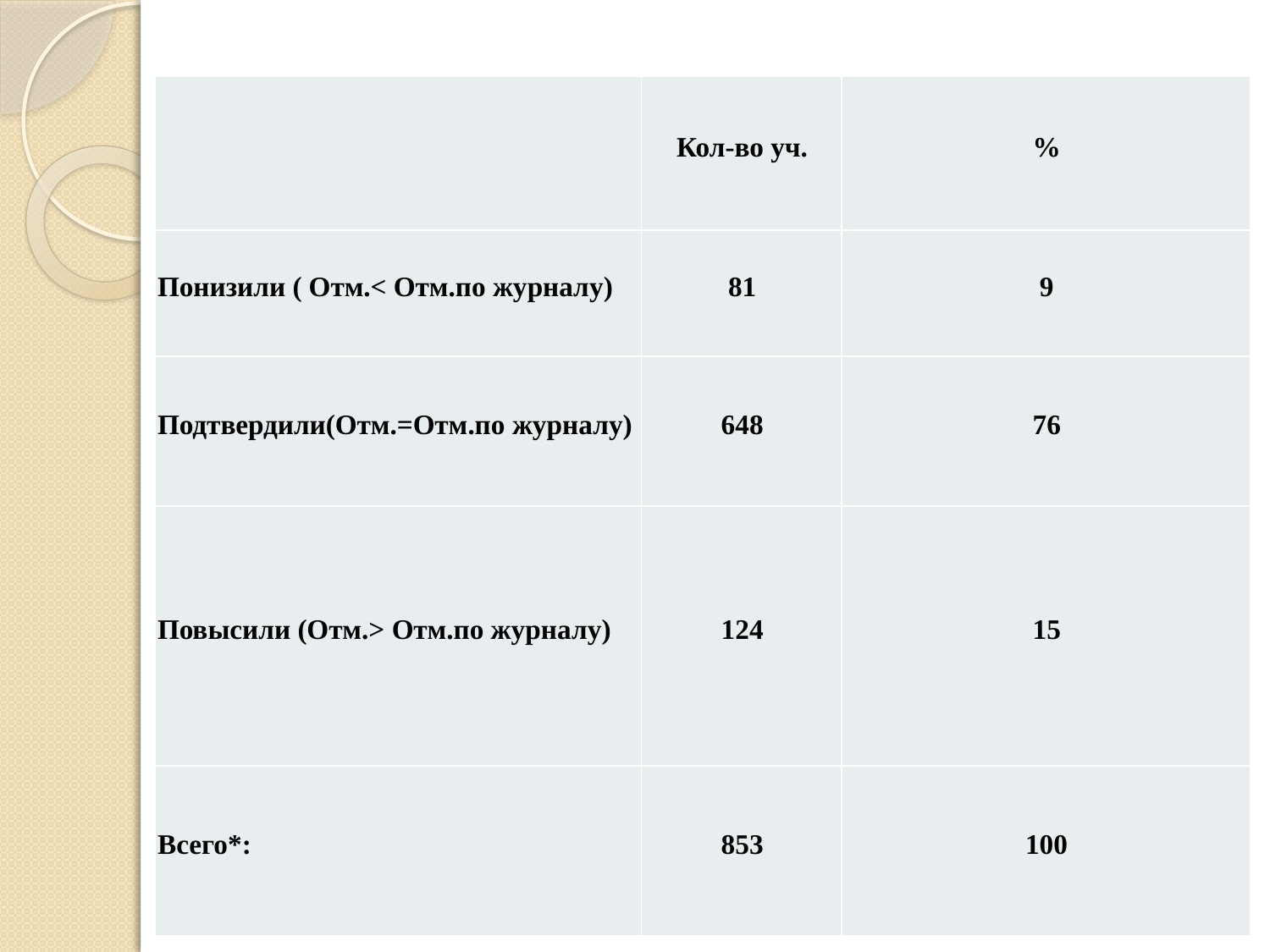

#
|  | Кол-во уч. | % |
| --- | --- | --- |
| Понизили ( Отм.< Отм.по журналу) | 81 | 9 |
| Подтвердили(Отм.=Отм.по журналу) | 648 | 76 |
| Повысили (Отм.> Отм.по журналу) | 124 | 15 |
| Всего\*: | 853 | 100 |